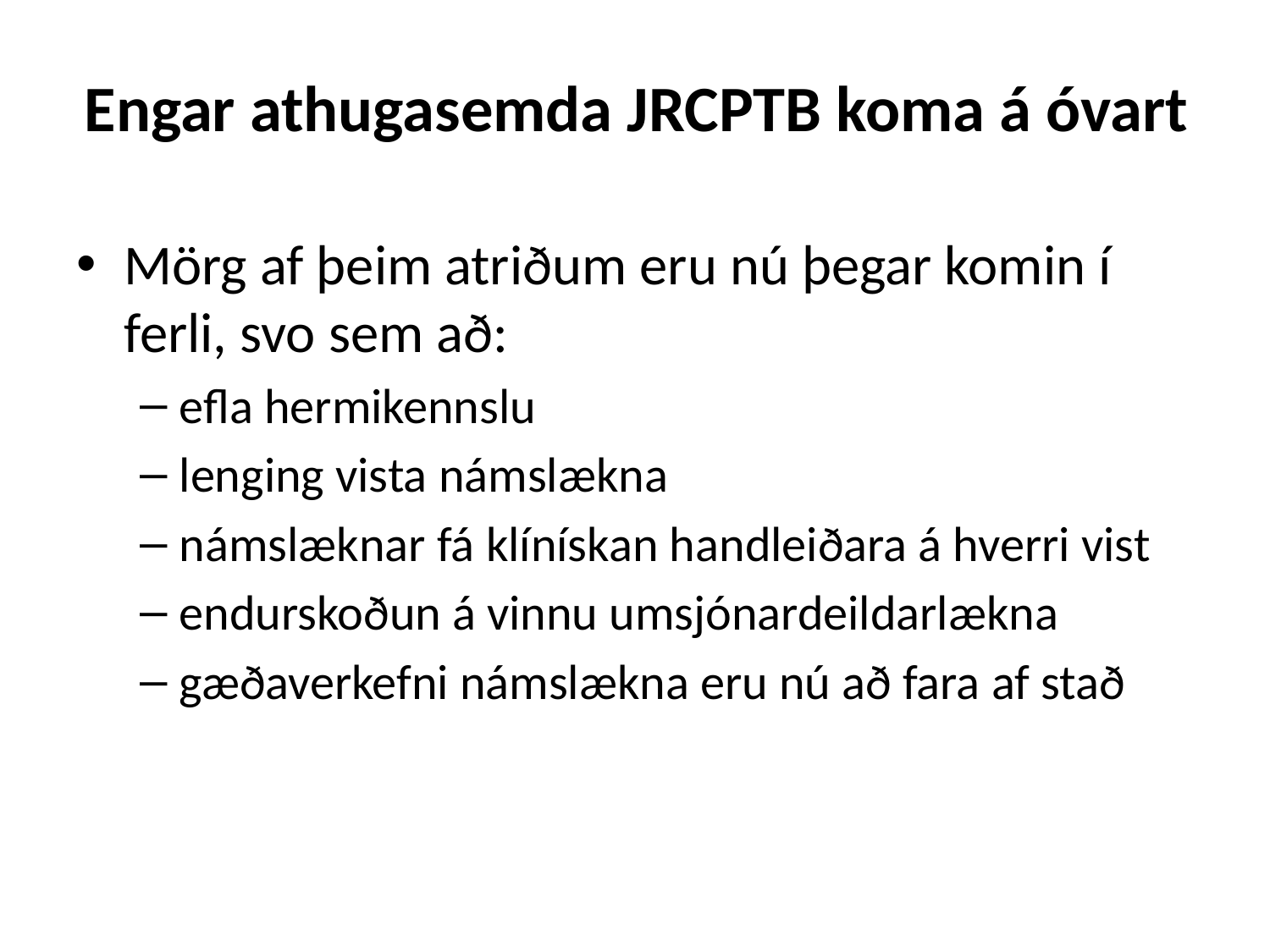

# Engar athugasemda JRCPTB koma á óvart
Mörg af þeim atriðum eru nú þegar komin í ferli, svo sem að:
efla hermikennslu
lenging vista námslækna
námslæknar fá klínískan handleiðara á hverri vist
endurskoðun á vinnu umsjónardeildarlækna
gæðaverkefni námslækna eru nú að fara af stað